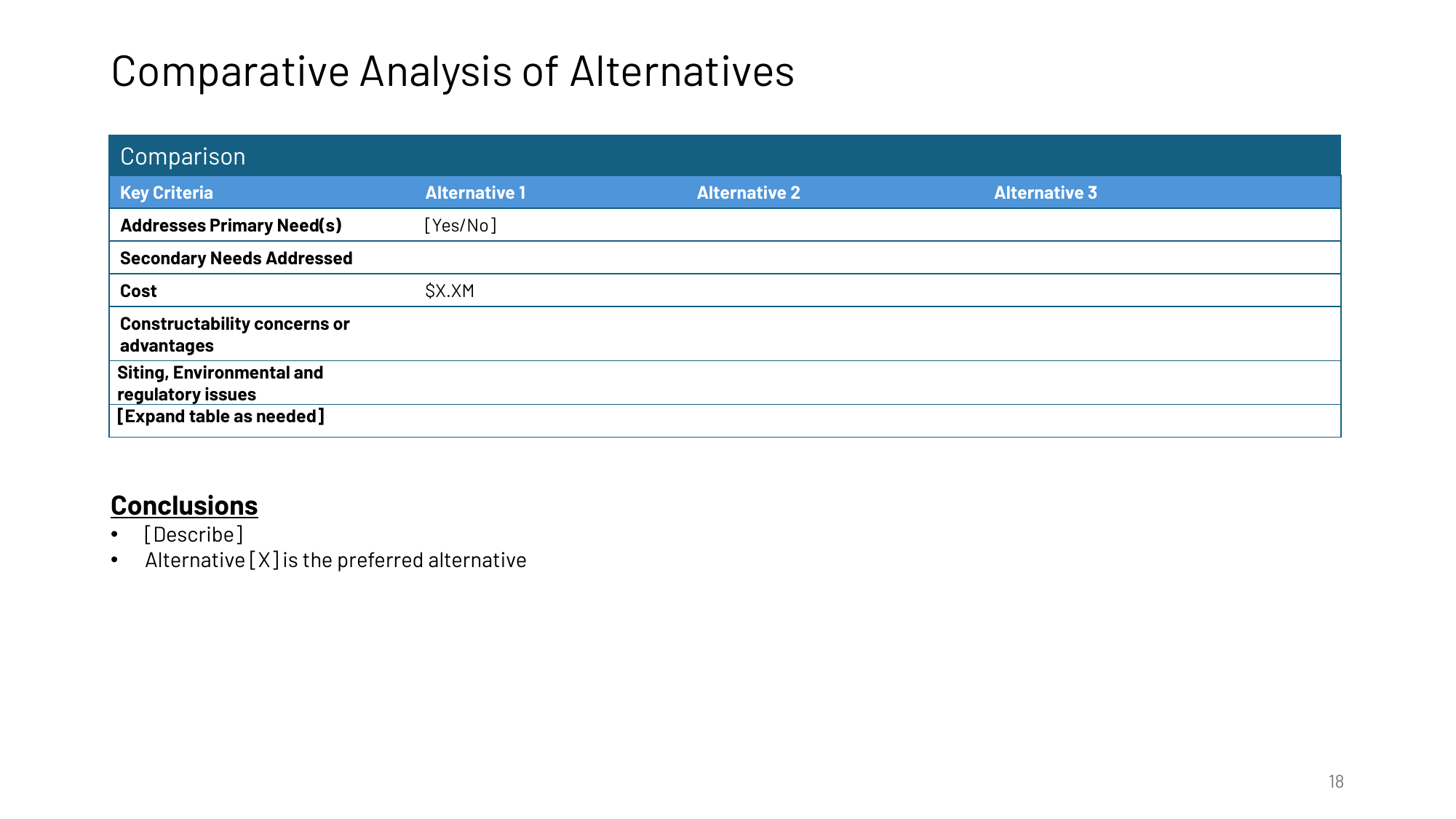

# Comparative Analysis of Alternatives
| Comparison |  |  |  |
| --- | --- | --- | --- |
| Key Criteria | Alternative 1 | Alternative 2 | Alternative 3 |
| Addresses Primary Need(s) | [Yes/No] |  |  |
| Secondary Needs Addressed |  |  |  |
| Cost | $X.XM |  |  |
| Constructability concerns or advantages |  |  |  |
| Siting, Environmental and regulatory issues |  |  |  |
| [Expand table as needed] |  |  |  |
Conclusions
[Describe]
Alternative [X] is the preferred alternative
18